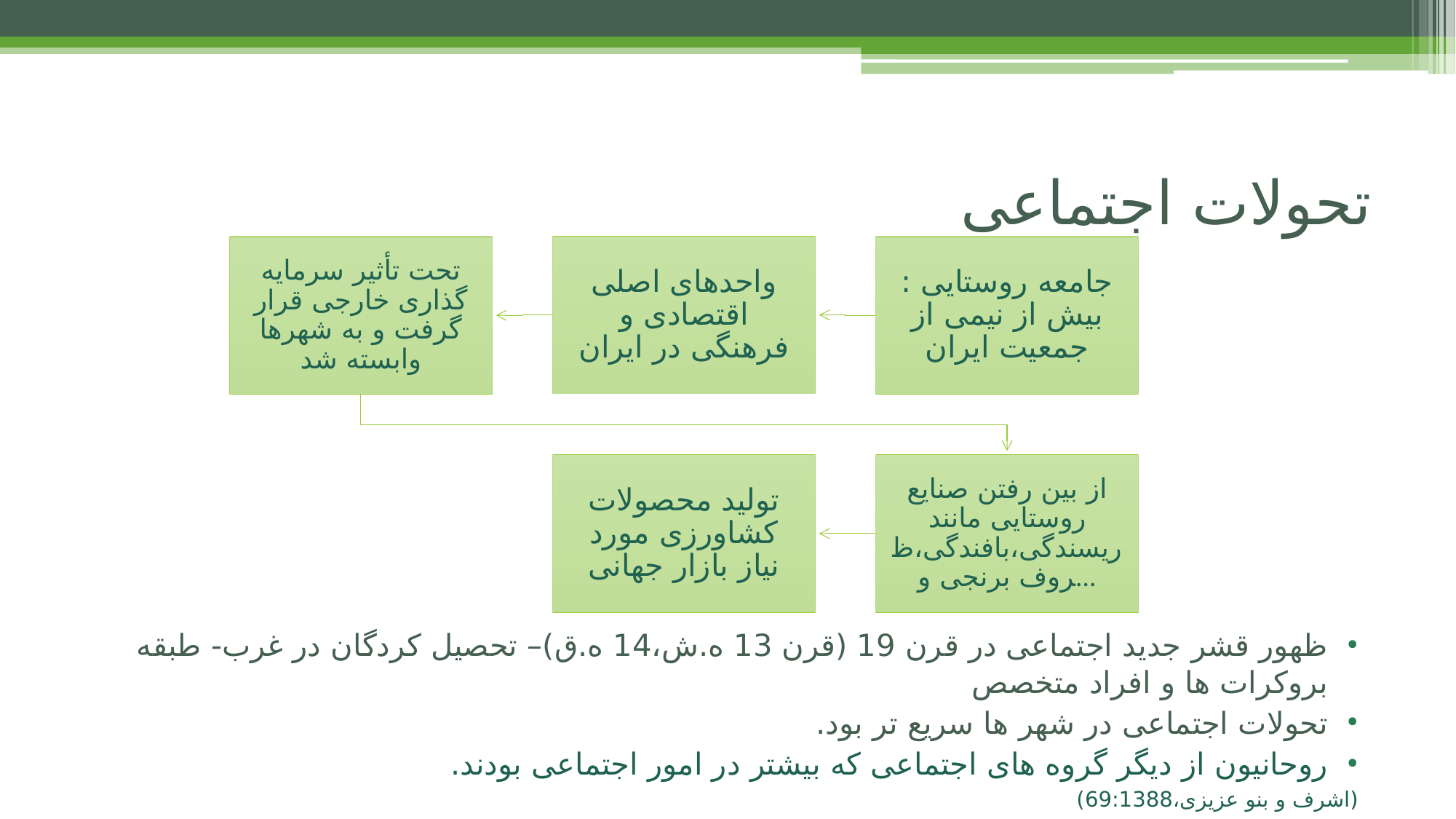

# تحولات اجتماعی

جامعه روستایی : بیش از نیمی از جمعیت ایران

واحدهای اصلی اقتصادی و فرهنگی در ایران

تحت تأثیر سرمایه گذاری خارجی قرار گرفت و به شهرها وابسته شد

از بین رفتن صنایع روستایی مانند ریسندگی،بافندگی،ظروف برنجی و...
تولید محصولات کشاورزی مورد نیاز بازار جهانی
ظهور قشر جدید اجتماعی در قرن 19 (قرن 13 ه.ش،14 ه.ق)– تحصیل کردگان در غرب- طبقه بروکرات ها و افراد متخصص
تحولات اجتماعی در شهر ها سریع تر بود.
روحانیون از دیگر گروه های اجتماعی که بیشتر در امور اجتماعی بودند.
(اشرف و بنو عزیزی،69:1388)